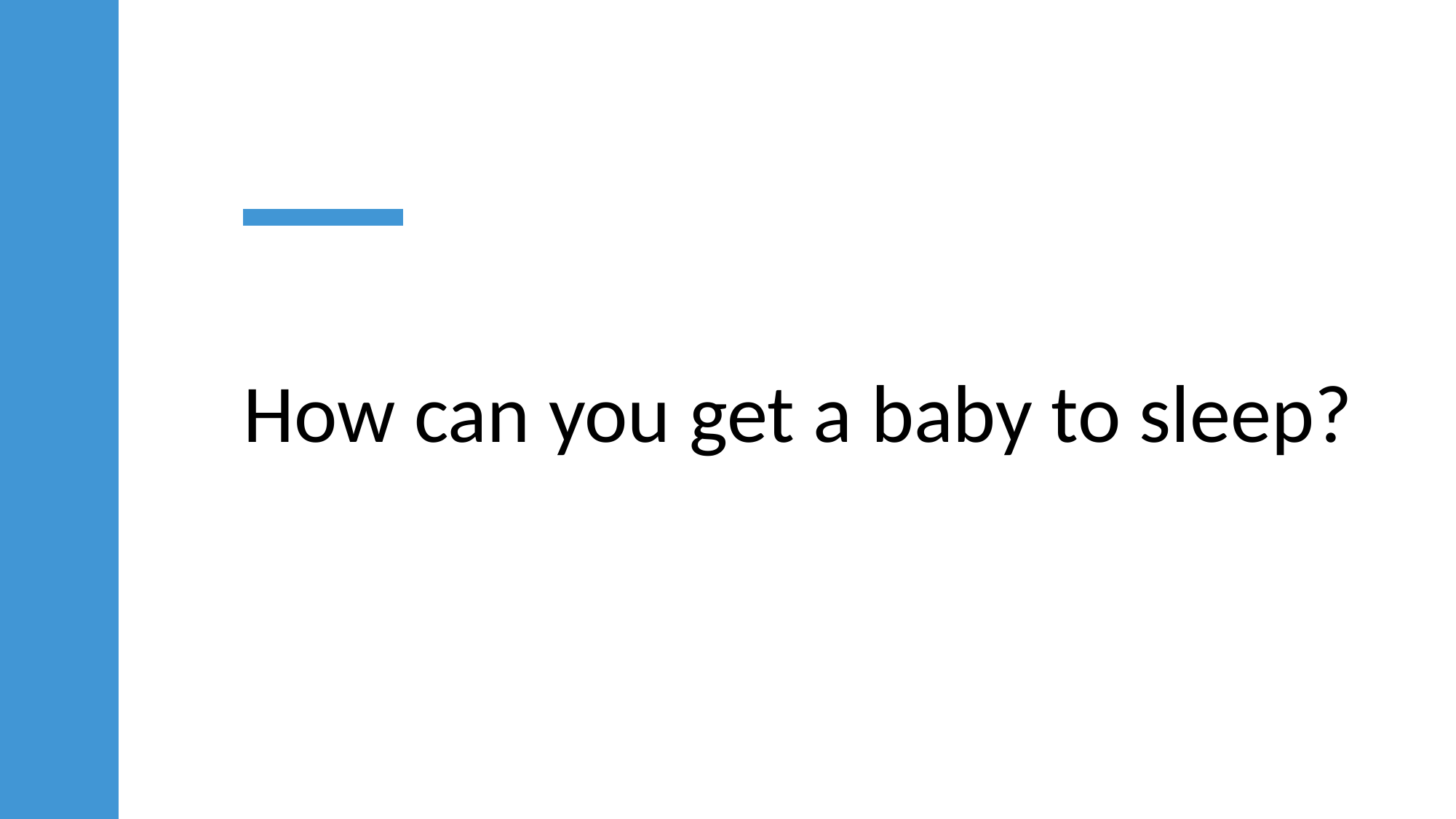

# How can you get a baby to sleep?